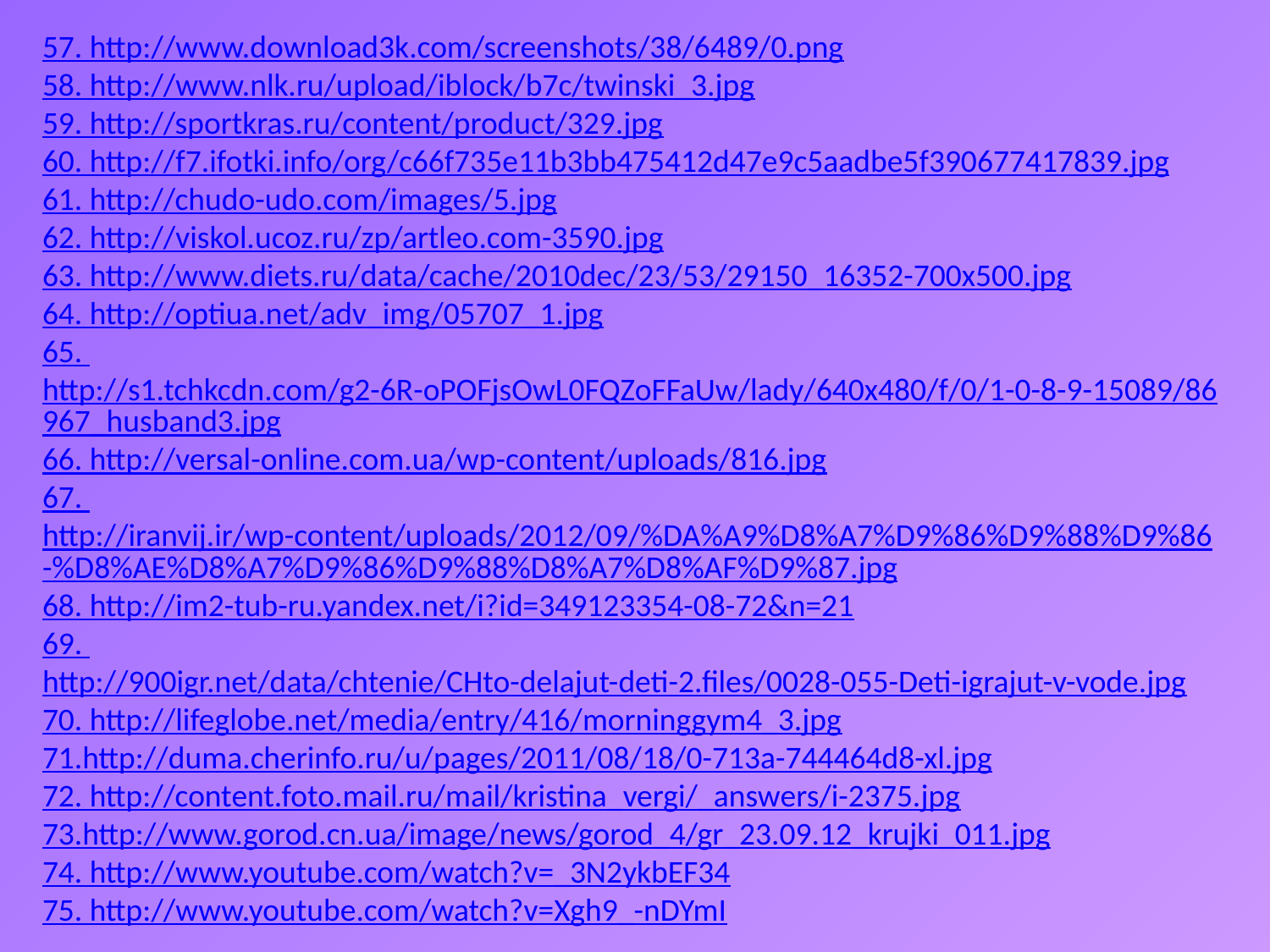

57. http://www.download3k.com/screenshots/38/6489/0.png
58. http://www.nlk.ru/upload/iblock/b7c/twinski_3.jpg
59. http://sportkras.ru/content/product/329.jpg
60. http://f7.ifotki.info/org/c66f735e11b3bb475412d47e9c5aadbe5f390677417839.jpg
61. http://chudo-udo.com/images/5.jpg
62. http://viskol.ucoz.ru/zp/artleo.com-3590.jpg
63. http://www.diets.ru/data/cache/2010dec/23/53/29150_16352-700x500.jpg
64. http://optiua.net/adv_img/05707_1.jpg
65. http://s1.tchkcdn.com/g2-6R-oPOFjsOwL0FQZoFFaUw/lady/640x480/f/0/1-0-8-9-15089/86967_husband3.jpg
66. http://versal-online.com.ua/wp-content/uploads/816.jpg
67. http://iranvij.ir/wp-content/uploads/2012/09/%DA%A9%D8%A7%D9%86%D9%88%D9%86-%D8%AE%D8%A7%D9%86%D9%88%D8%A7%D8%AF%D9%87.jpg
68. http://im2-tub-ru.yandex.net/i?id=349123354-08-72&n=21
69. http://900igr.net/data/chtenie/CHto-delajut-deti-2.files/0028-055-Deti-igrajut-v-vode.jpg
70. http://lifeglobe.net/media/entry/416/morninggym4_3.jpg
71.http://duma.cherinfo.ru/u/pages/2011/08/18/0-713a-744464d8-xl.jpg
72. http://content.foto.mail.ru/mail/kristina_vergi/_answers/i-2375.jpg
73.http://www.gorod.cn.ua/image/news/gorod_4/gr_23.09.12_krujki_011.jpg
74. http://www.youtube.com/watch?v=_3N2ykbEF34
75. http://www.youtube.com/watch?v=Xgh9_-nDYmI